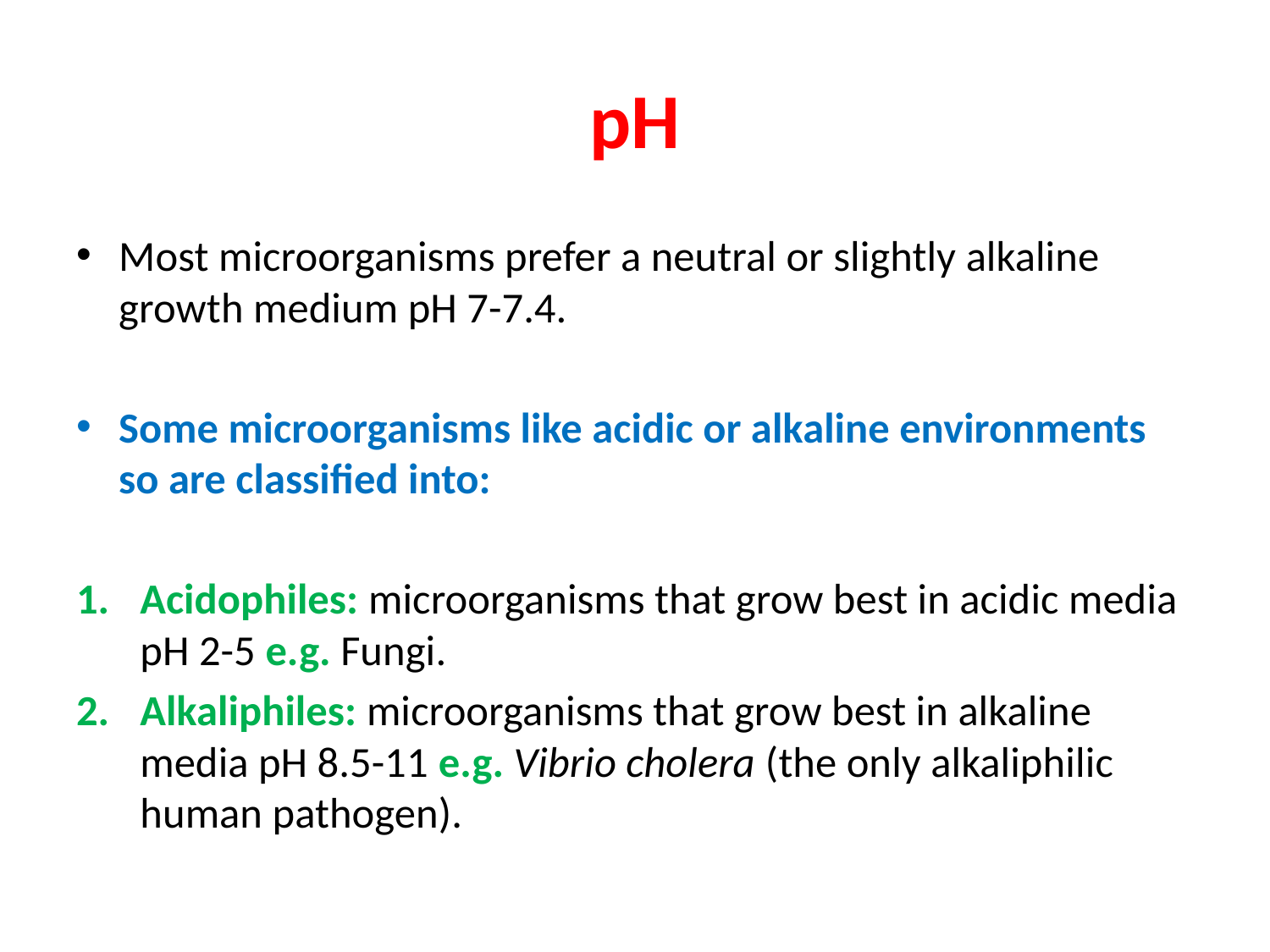

# pH
Most microorganisms prefer a neutral or slightly alkaline growth medium pH 7-7.4.

Some microorganisms like acidic or alkaline environments so are classified into:

Acidophiles: microorganisms that grow best in acidic media pH 2-5 e.g. Fungi.
Alkaliphiles: microorganisms that grow best in alkaline media pH 8.5-11 e.g. Vibrio cholera (the only alkaliphilic human pathogen).